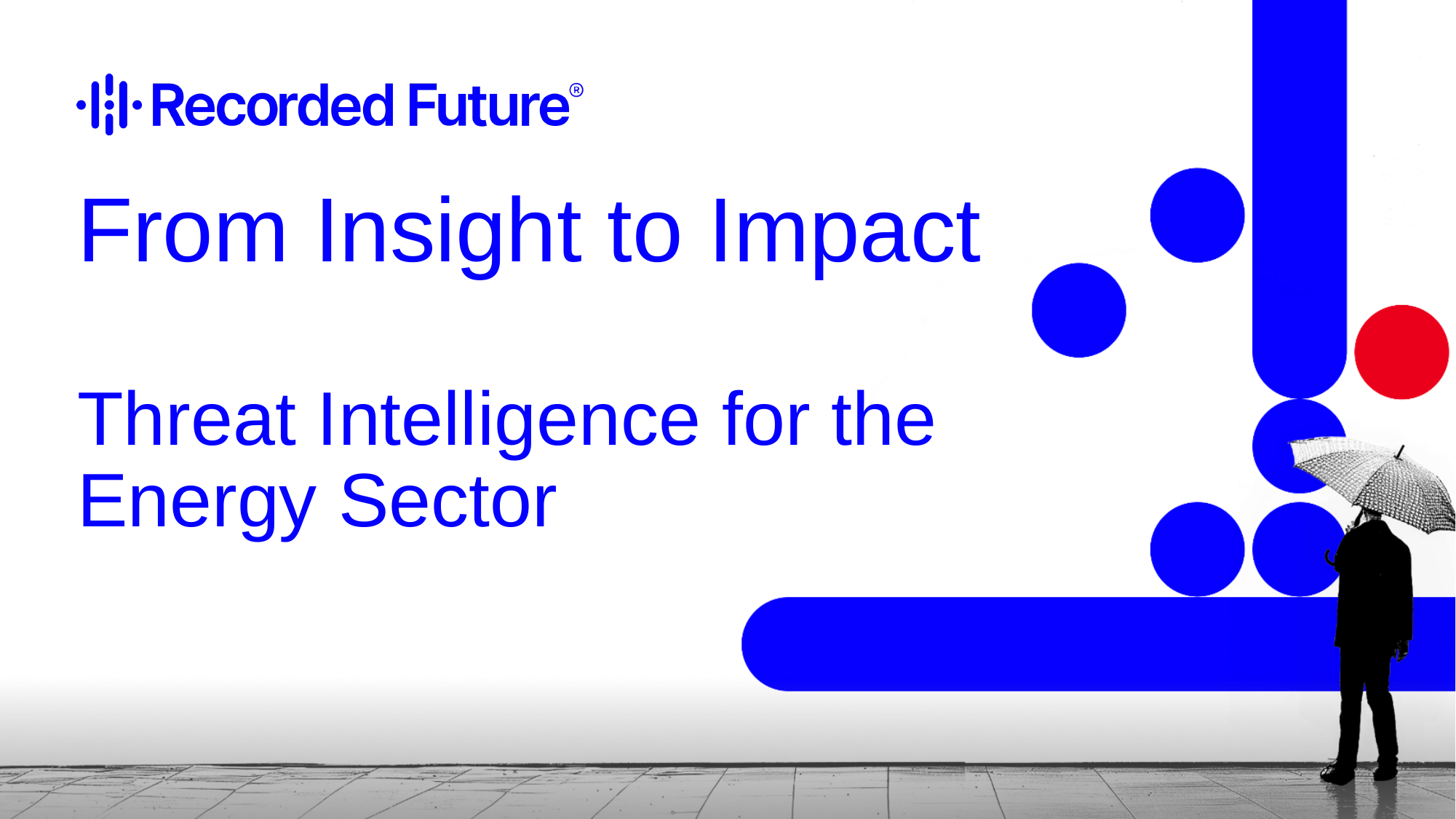

# From Insight to Impact

Threat Intelligence for the Energy Sector